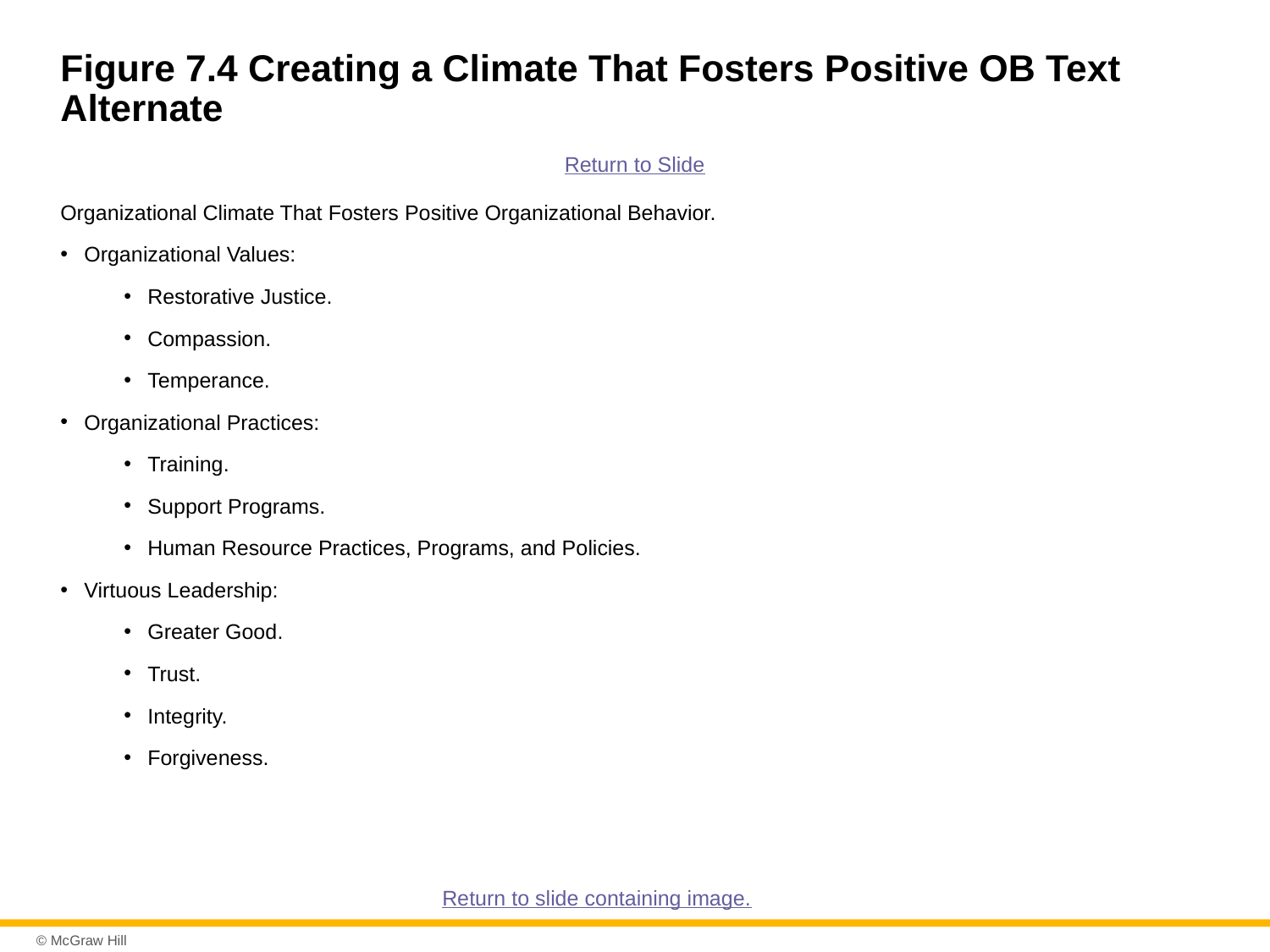

# Figure 7.4 Creating a Climate That Fosters Positive OB Text Alternate
Return to Slide
Organizational Climate That Fosters Positive Organizational Behavior.
Organizational Values:
Restorative Justice.
Compassion.
Temperance.
Organizational Practices:
Training.
Support Programs.
Human Resource Practices, Programs, and Policies.
Virtuous Leadership:
Greater Good.
Trust.
Integrity.
Forgiveness.
Return to slide containing image.